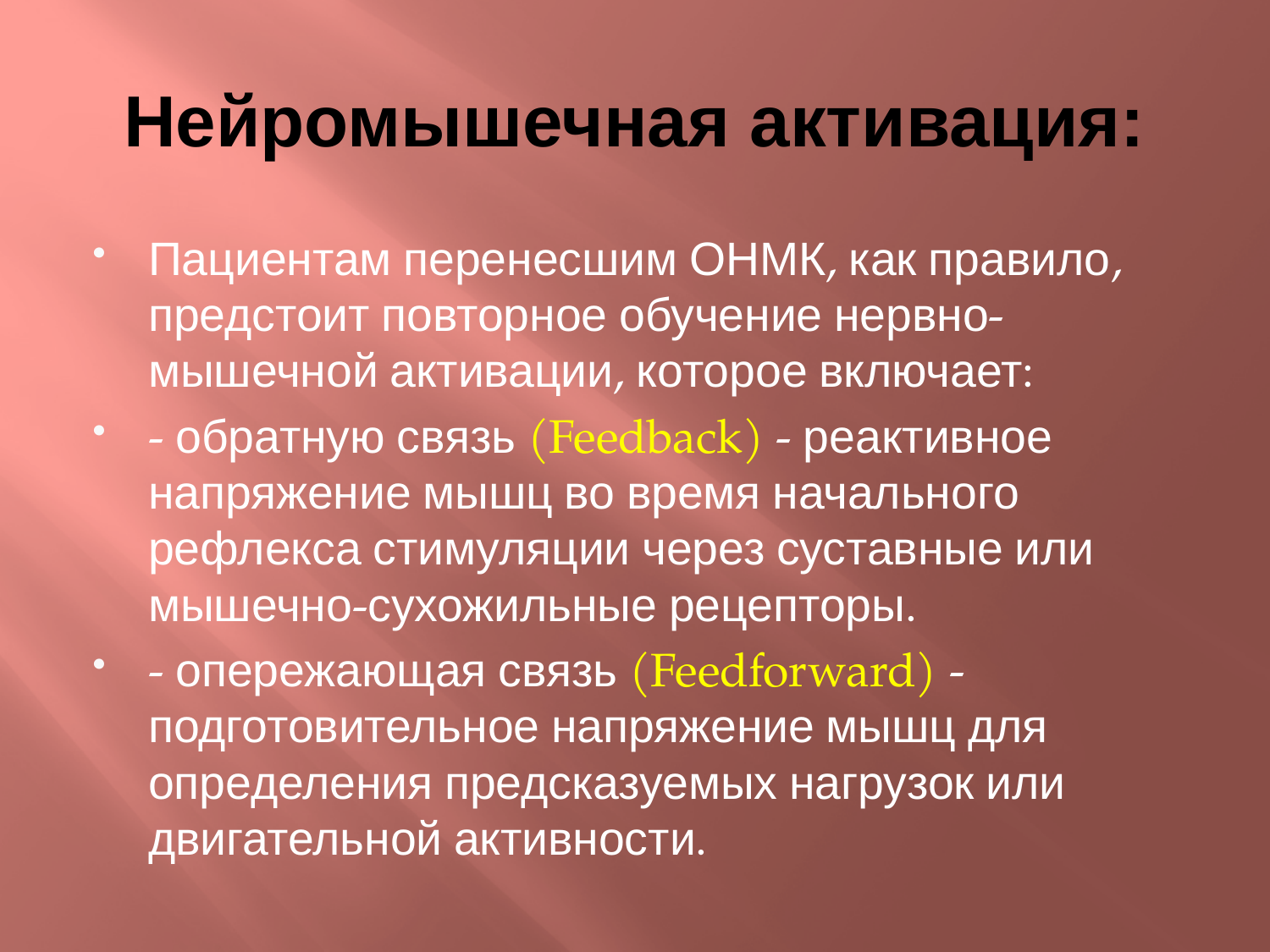

# Нейромышечная активация:
Пациентам перенесшим ОНМК, как правило, предстоит повторное обучение нервно-мышечной активации, которое включает:
- обратную связь (Feedback) - реактивное напряжение мышц во время начального рефлекса стимуляции через суставные или мышечно-сухожильные рецепторы.
- опережающая связь (Feedforward) - подготовительное напряжение мышц для определения предсказуемых нагрузок или двигательной активности.